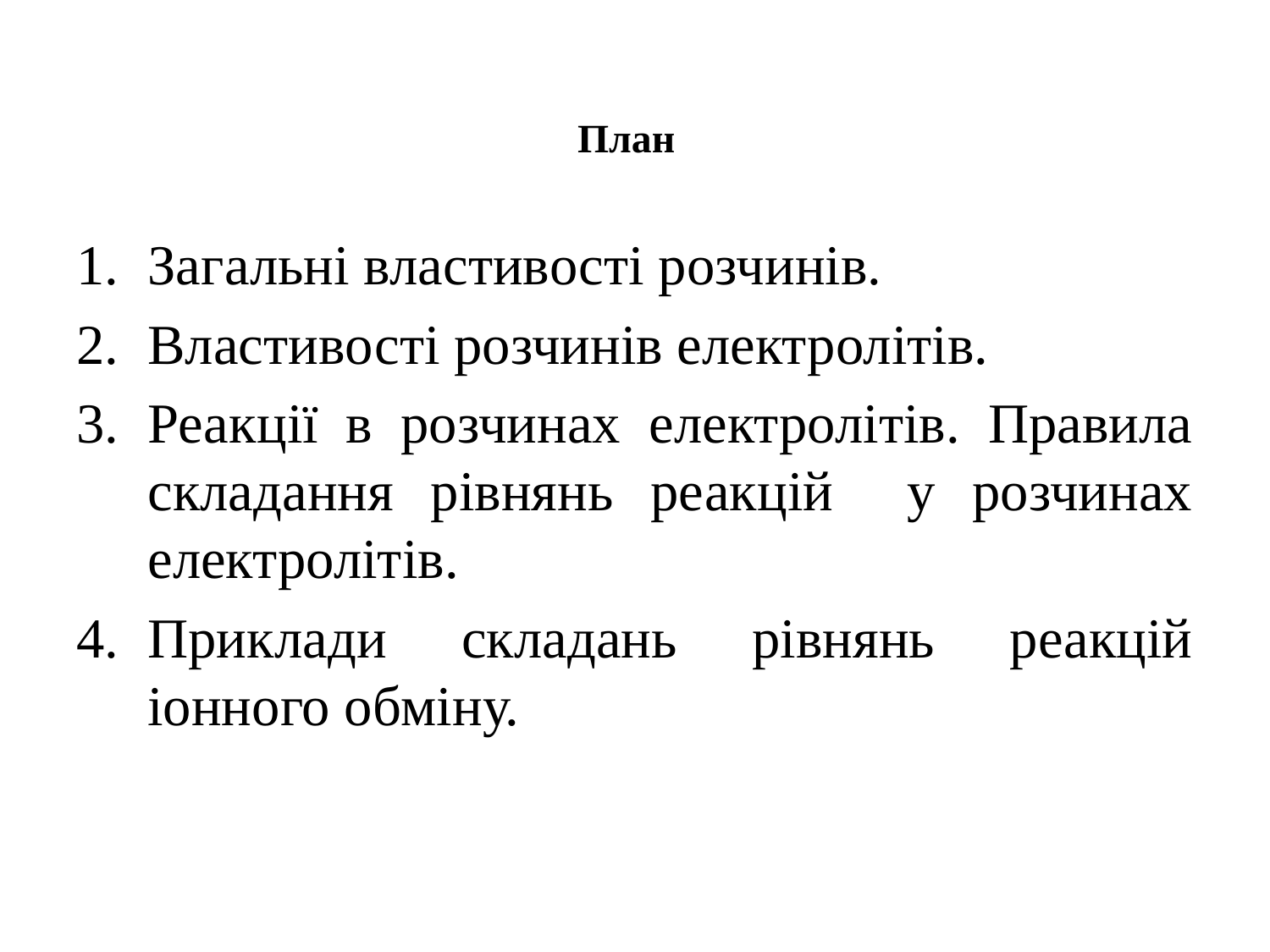

# План
Загальні властивості розчинів.
Властивості розчинів електролітів.
Реакції в розчинах електролітів. Правила складання рівнянь реакцій  у розчинах електролітів.
Приклади складань рівнянь реакцій іонного обміну.